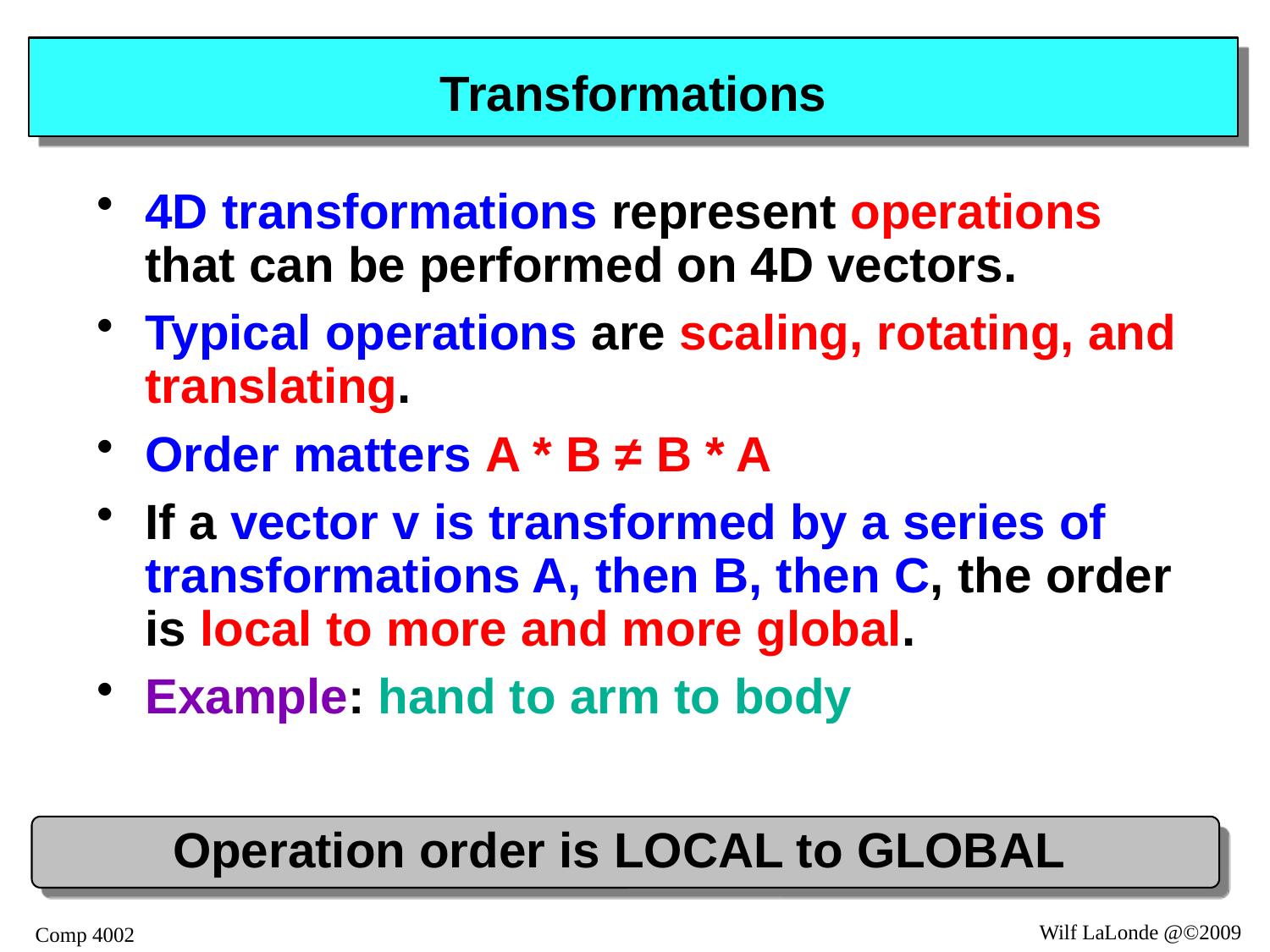

# Transformations
4D transformations represent operations that can be performed on 4D vectors.
Typical operations are scaling, rotating, and translating.
Order matters A * B ≠ B * A
If a vector v is transformed by a series of transformations A, then B, then C, the order is local to more and more global.
Example: hand to arm to body
Operation order is LOCAL to GLOBAL